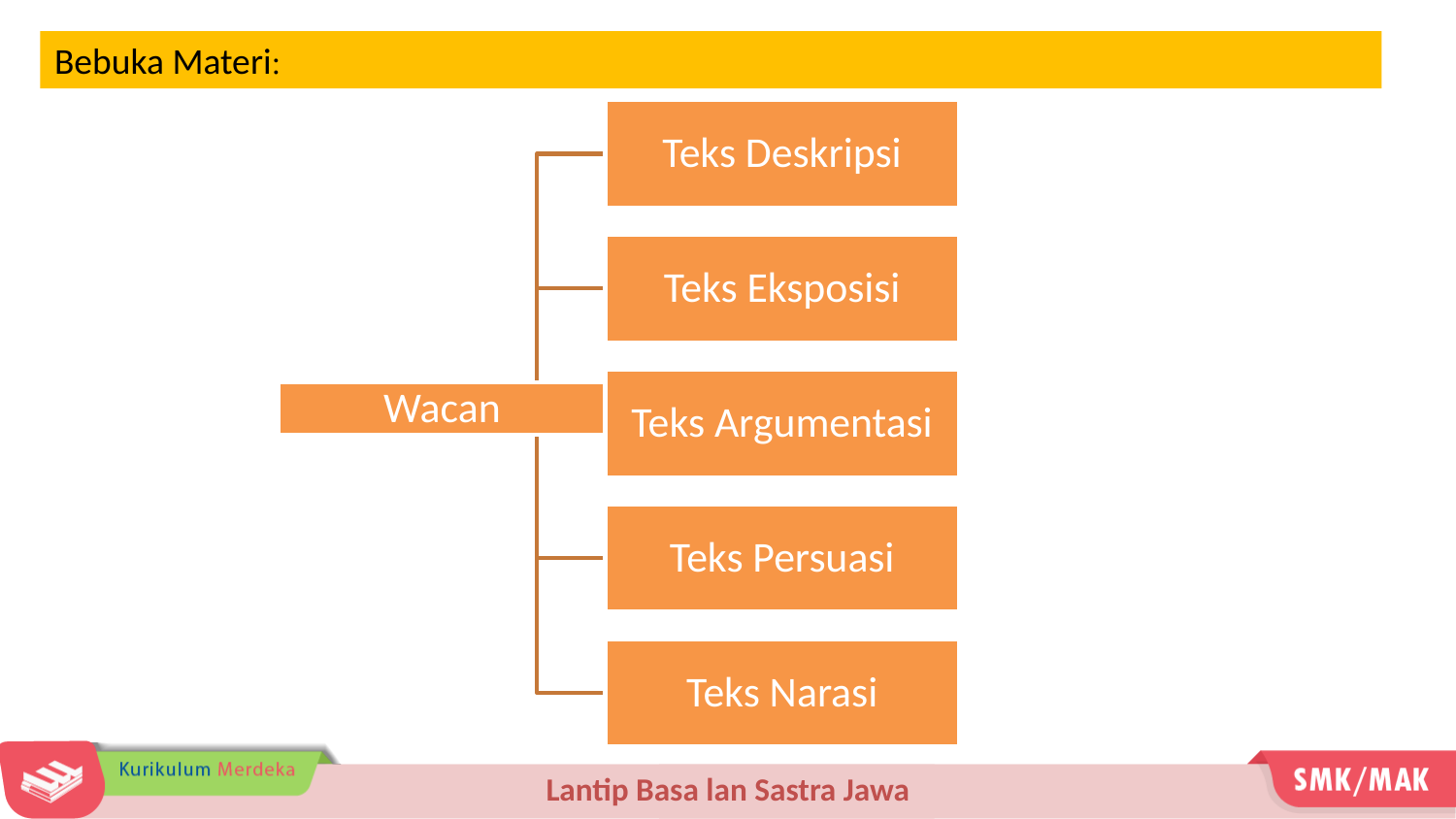

Bebuka Materi:

Wacan
Teks Deskripsi
Teks Eksposisi
Teks Argumentasi
Teks Persuasi
Teks Narasi